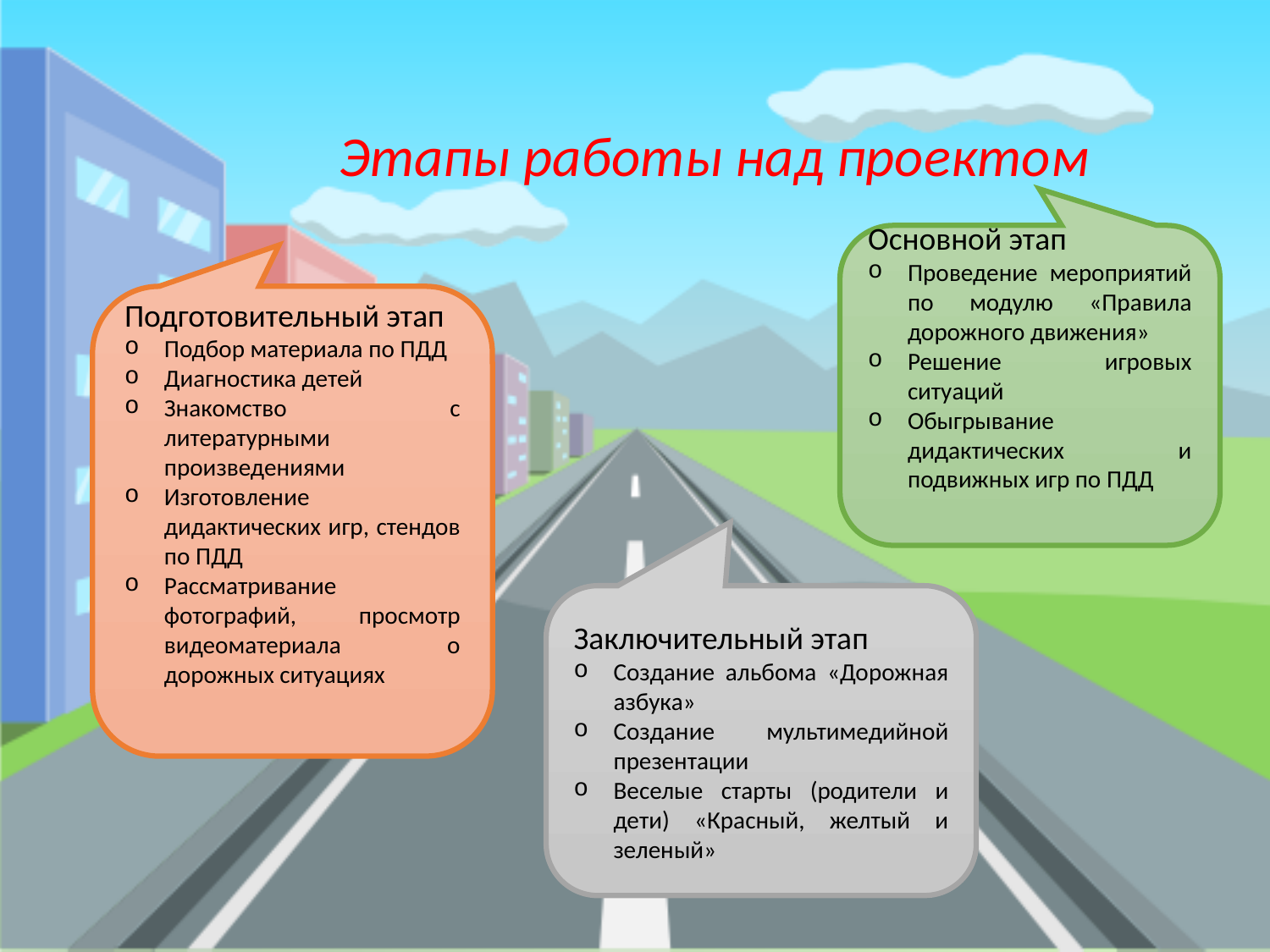

# Этапы работы над проектом
Основной этап
Проведение мероприятий по модулю «Правила дорожного движения»
Решение игровых ситуаций
Обыгрывание дидактических и подвижных игр по ПДД

Подготовительный этап
Подбор материала по ПДД
Диагностика детей
Знакомство с литературными произведениями
Изготовление дидактических игр, стендов по ПДД
Рассматривание фотографий, просмотр видеоматериала о дорожных ситуациях

Заключительный этап
Создание альбома «Дорожная азбука»
Создание мультимедийной презентации
Веселые старты (родители и дети) «Красный, желтый и зеленый»